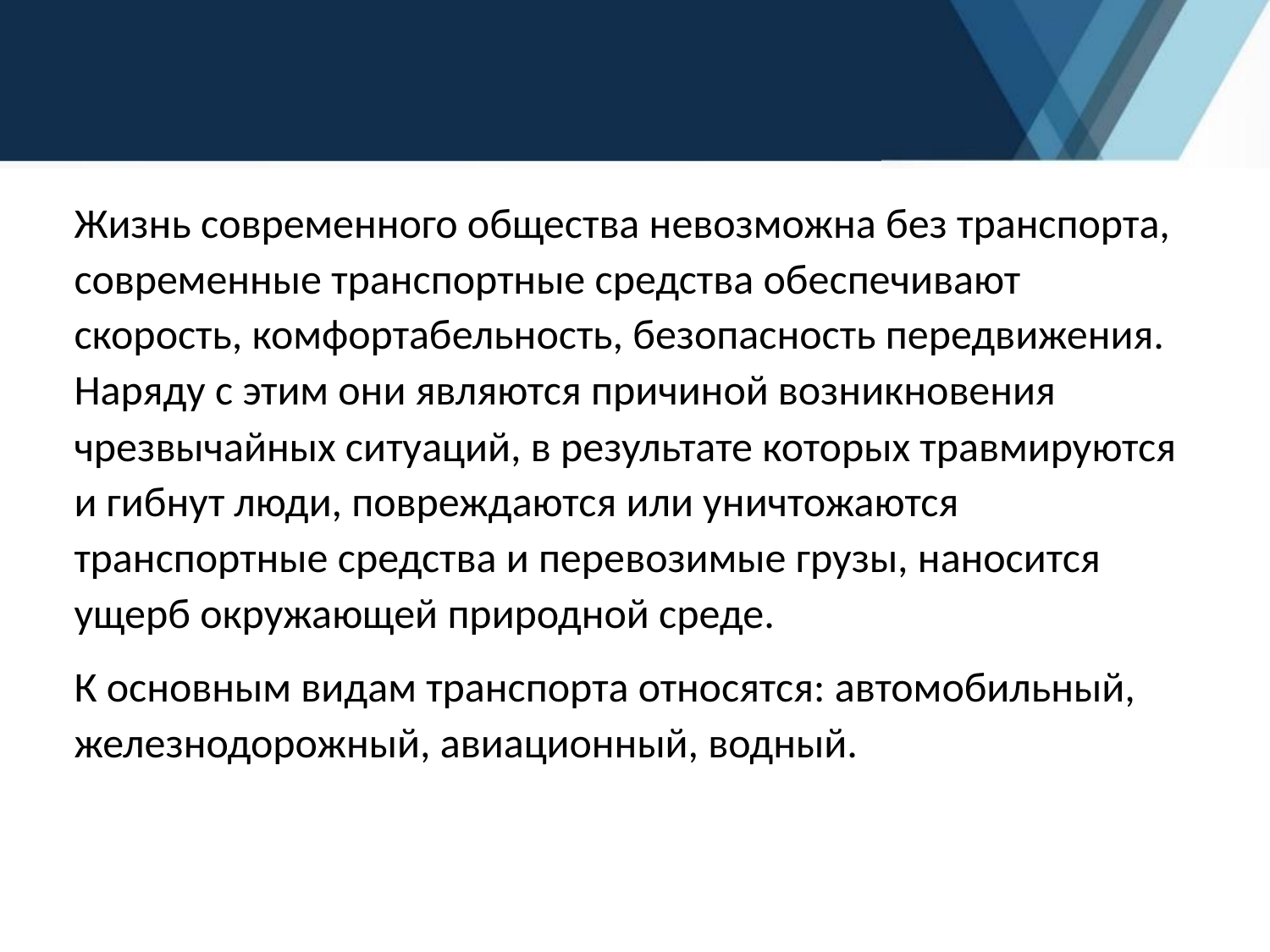

Жизнь современного общества невозможна без транспорта, современные транспортные средства обеспечивают скорость, комфортабельность, безопасность передвижения. Наряду с этим они являются причиной возникновения чрезвычайных ситуаций, в результате которых травмируются и гибнут люди, повреждаются или уничтожаются транспортные средства и перевозимые грузы, наносится ущерб окружающей природной среде.
К основным видам транспорта относятся: автомобильный, железнодорожный, авиационный, водный.